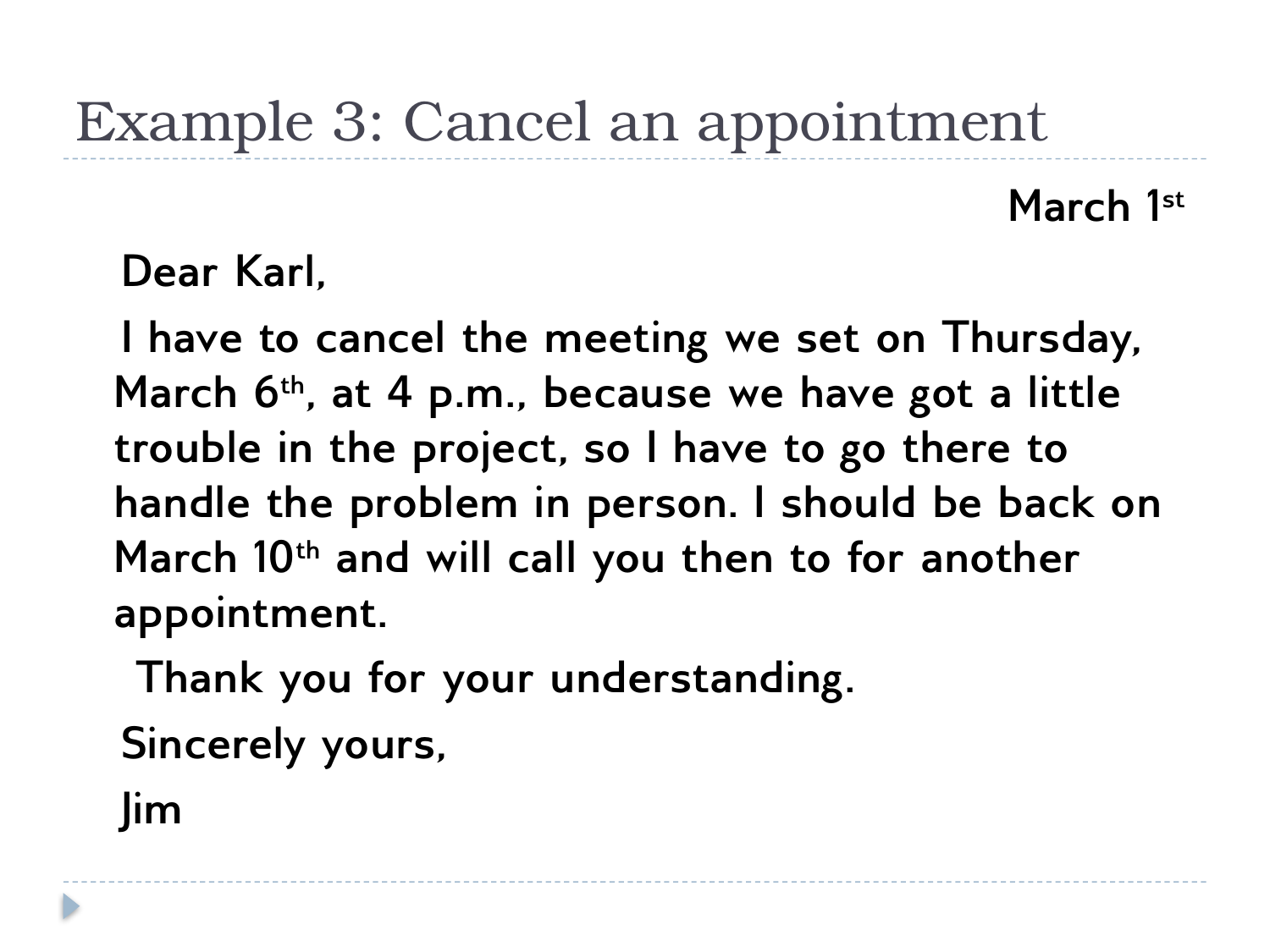

# Example 3: Cancel an appointment
March 1st
   Dear Karl,
   I have to cancel the meeting we set on Thursday, March 6th, at 4 p.m., because we have got a little trouble in the project, so I have to go there to handle the problem in person. I should be back on March 10th and will call you then to for another appointment.
    Thank you for your understanding.
   Sincerely yours,
   Jim